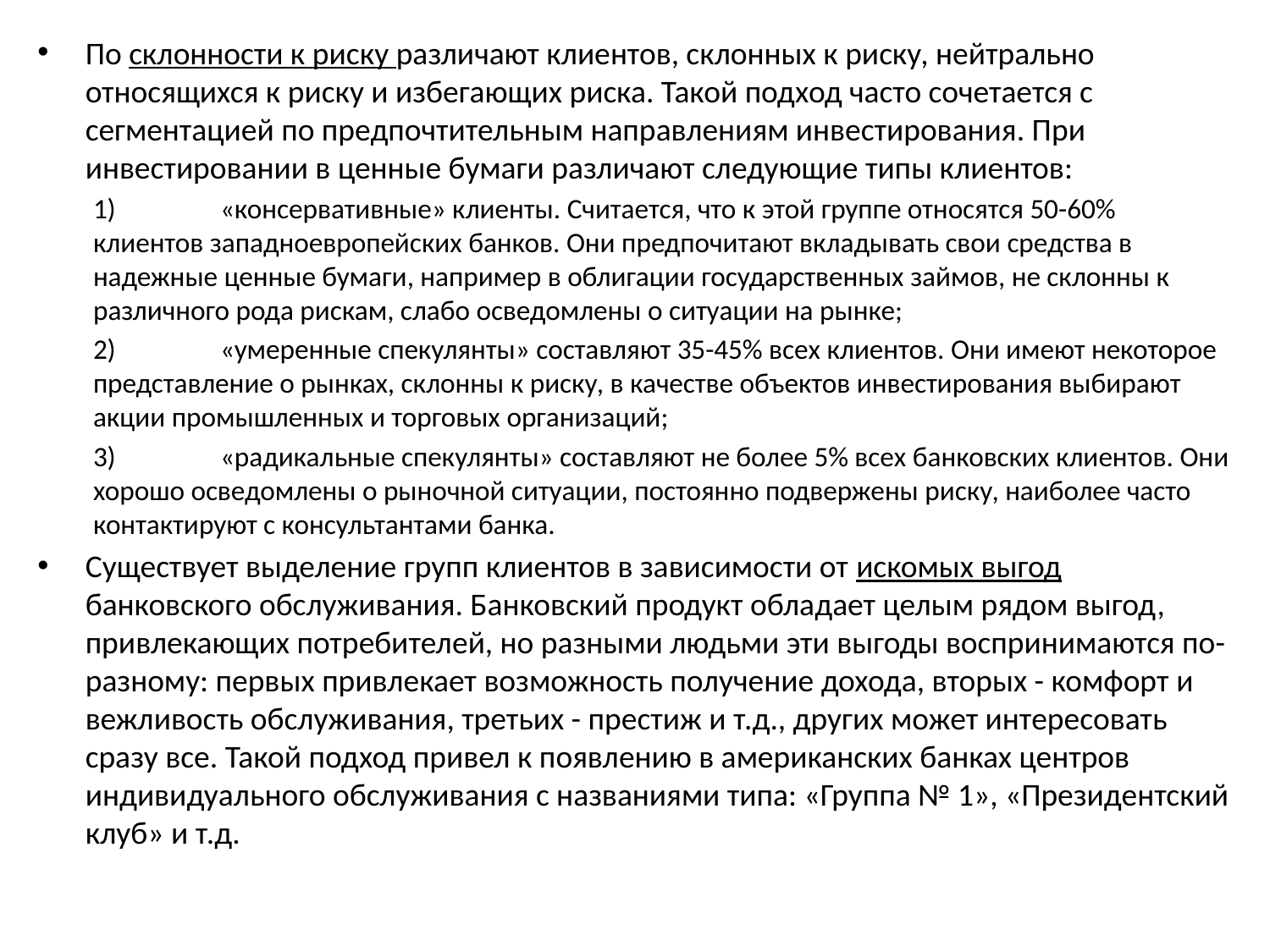

По склонности к риску различают клиентов, склонных к риску, нейтрально относящихся к риску и избегающих риска. Такой подход часто сочетается с сегментацией по предпочтительным направлениям инвестирования. При инвестировании в ценные бумаги различают следующие типы клиентов:
1)	«консервативные» клиенты. Считается, что к этой группе относятся 50-60% клиентов западноевропейских банков. Они предпочитают вкладывать свои средства в надежные ценные бумаги, например в облигации государственных займов, не склонны к различного рода рискам, слабо осведомлены о ситуации на рынке;
2)	«умеренные спекулянты» составляют 35-45% всех клиентов. Они имеют некоторое представление о рынках, склонны к риску, в качестве объектов инвестирования выбирают акции промышленных и торговых организаций;
3)	«радикальные спекулянты» составляют не более 5% всех банковских клиентов. Они хорошо осведомлены о рыночной ситуации, постоянно подвержены риску, наиболее часто контактируют с консультантами банка.
Существует выделение групп клиентов в зависимости от искомых выгод банковского обслуживания. Банковский продукт обладает целым рядом выгод, привлекающих потребителей, но разными людьми эти выгоды воспринимаются по-разному: первых привлекает возможность получение дохода, вторых - комфорт и вежливость обслуживания, третьих - престиж и т.д., других может интересовать сразу все. Такой подход привел к появлению в американских банках центров индивидуального обслуживания с названиями типа: «Группа № 1», «Президентский клуб» и т.д.